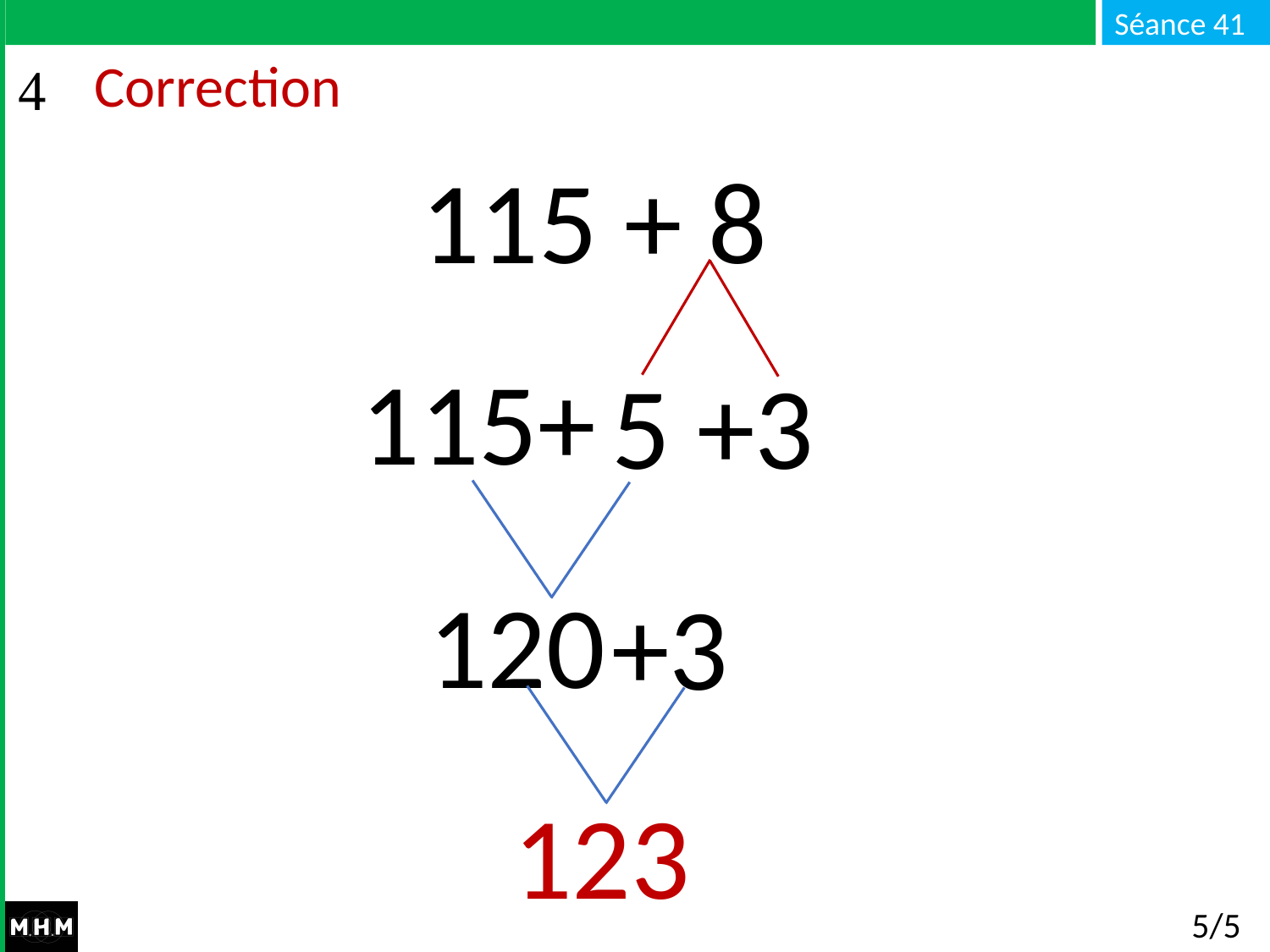

# Correction
115 + 8
115+
5 +3
120
+3
123
5/5